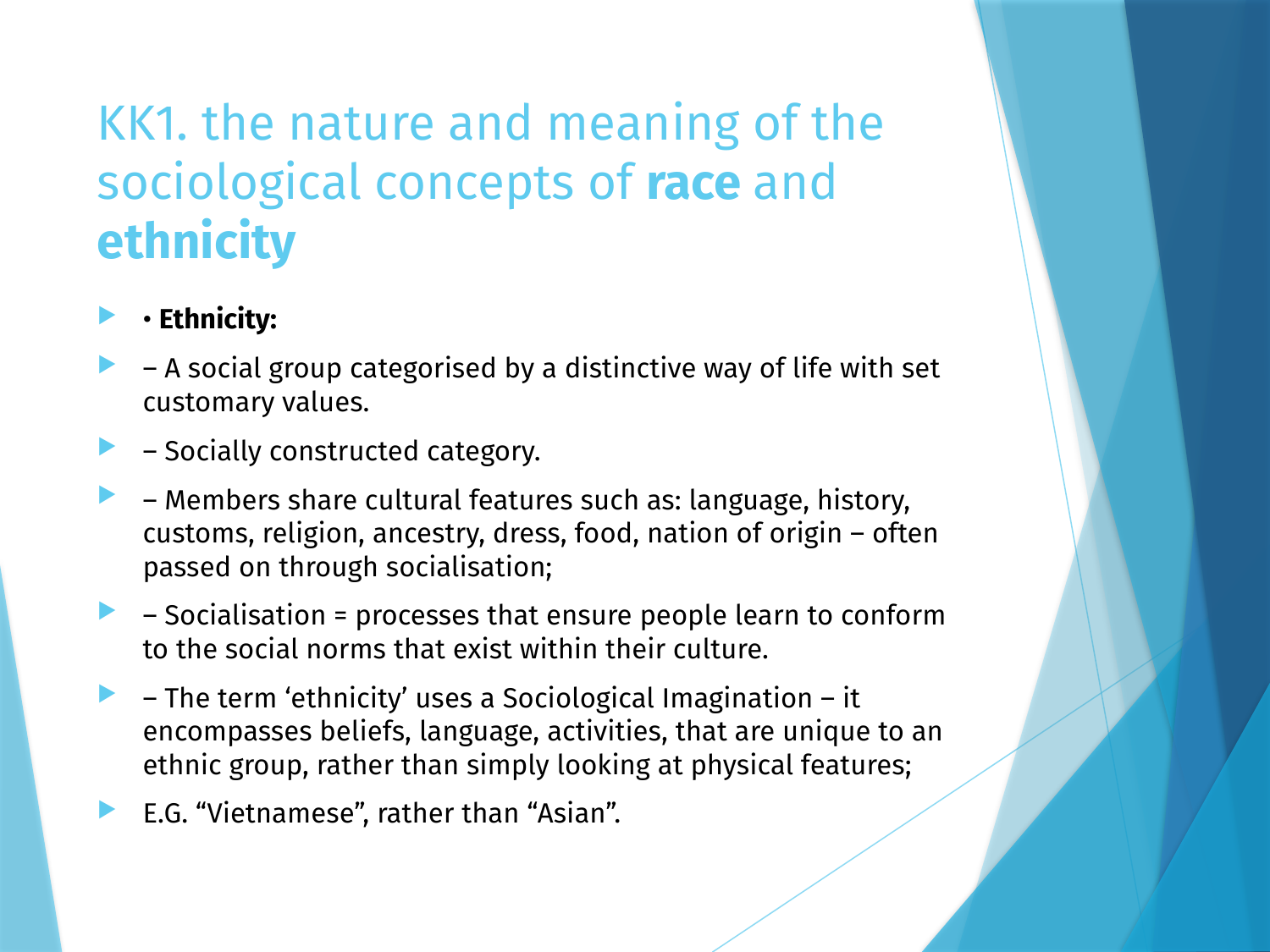

# KK1. the nature and meaning of the sociological concepts of race and ethnicity

• Ethnicity:
– A social group categorised by a distinctive way of life with set customary values.
– Socially constructed category.
– Members share cultural features such as: language, history, customs, religion, ancestry, dress, food, nation of origin – often passed on through socialisation;
– Socialisation = processes that ensure people learn to conform to the social norms that exist within their culture.
– The term ‘ethnicity’ uses a Sociological Imagination – it encompasses beliefs, language, activities, that are unique to an ethnic group, rather than simply looking at physical features;
E.G. “Vietnamese”, rather than “Asian”.